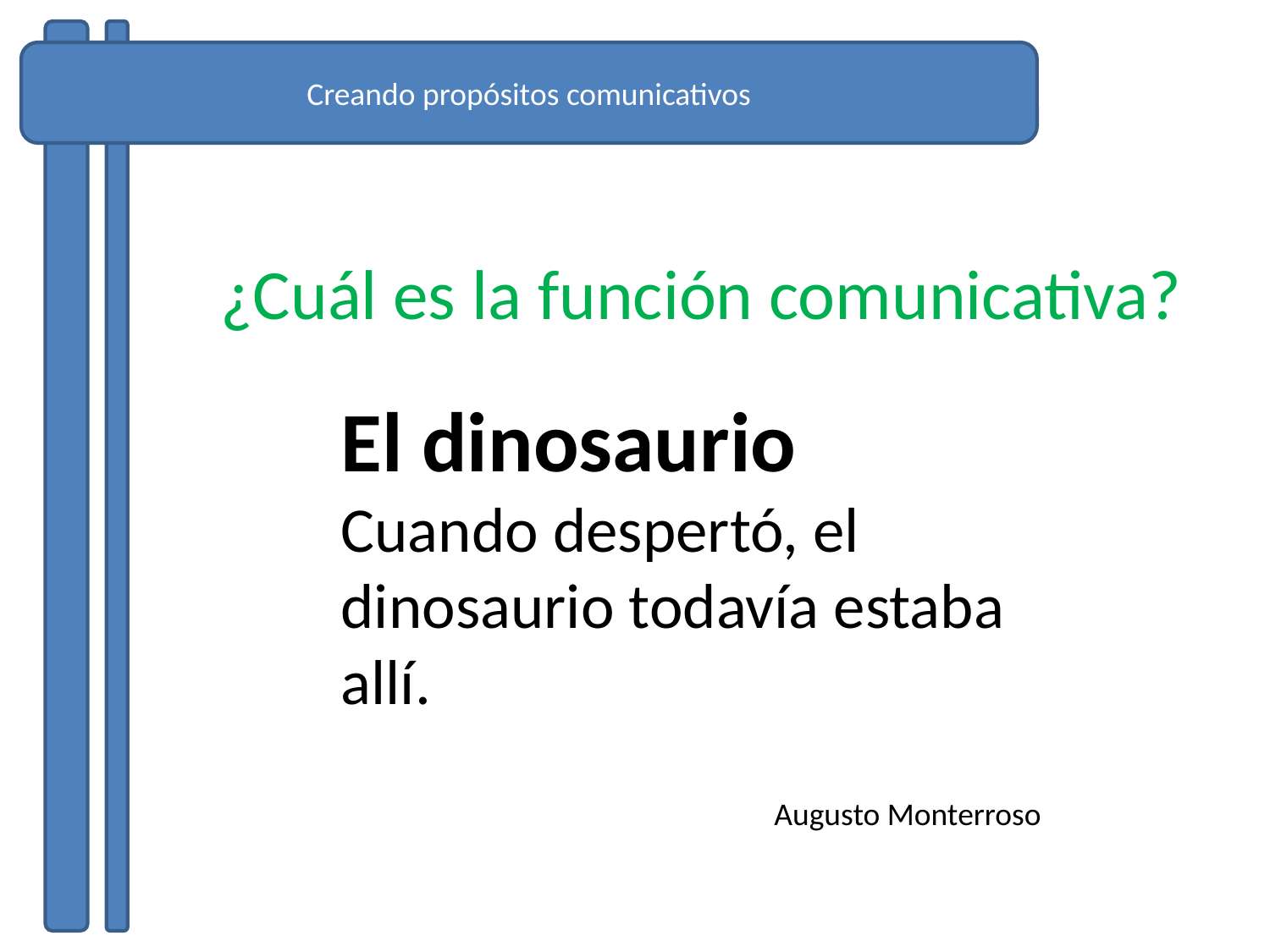

Creando propósitos comunicativos
# ¿Cuál es la función comunicativa?
El dinosaurio
Cuando despertó, el dinosaurio todavía estaba allí.

Augusto Monterroso